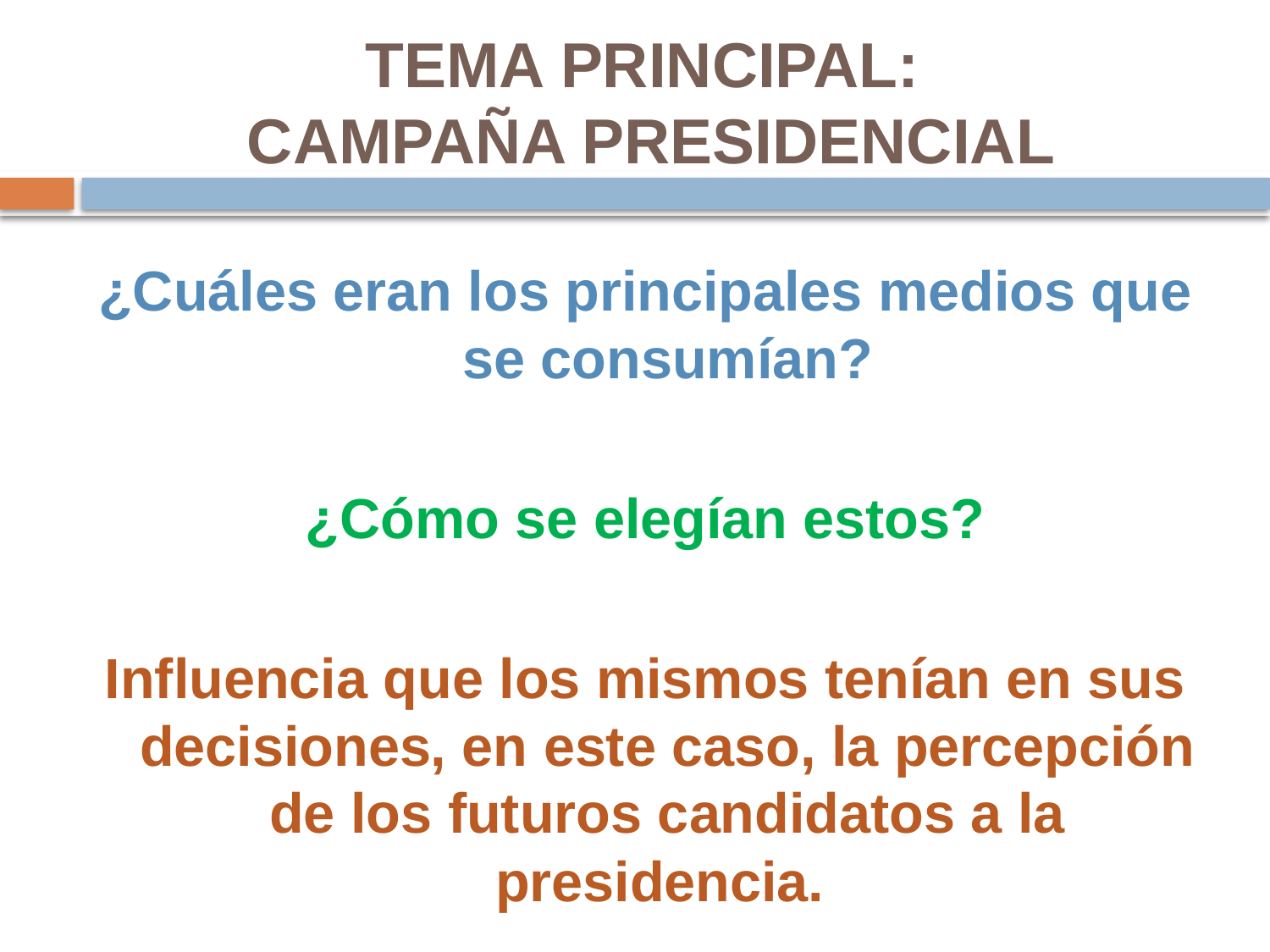

# TEMA PRINCIPAL: CAMPAÑA PRESIDENCIAL
¿Cuáles eran los principales medios que se consumían?

¿Cómo se elegían estos?

Influencia que los mismos tenían en sus decisiones, en este caso, la percepción de los futuros candidatos a la presidencia.